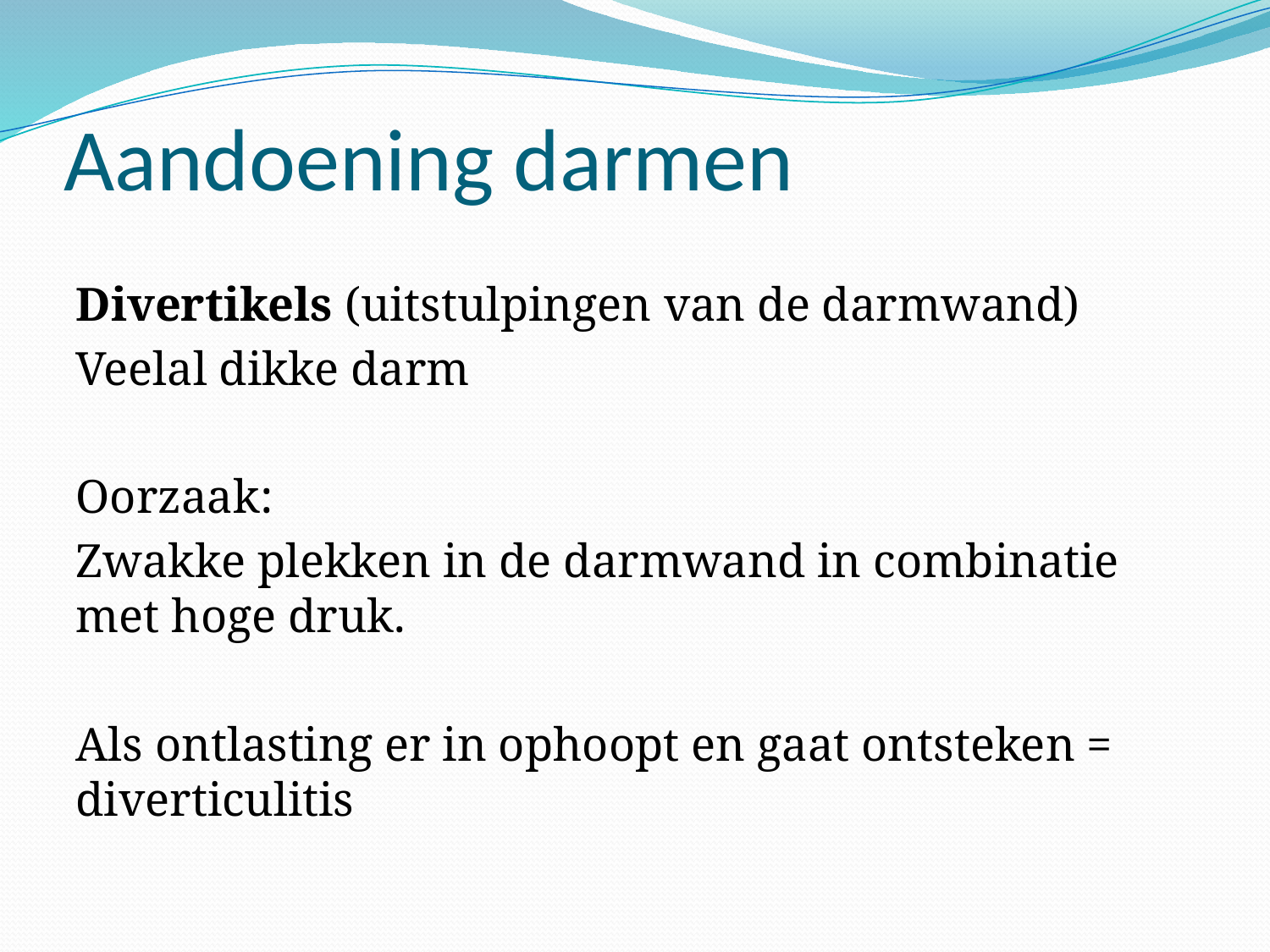

# Aandoening darmen
Divertikels (uitstulpingen van de darmwand)
Veelal dikke darm

Oorzaak:
Zwakke plekken in de darmwand in combinatie met hoge druk.

Als ontlasting er in ophoopt en gaat ontsteken = diverticulitis